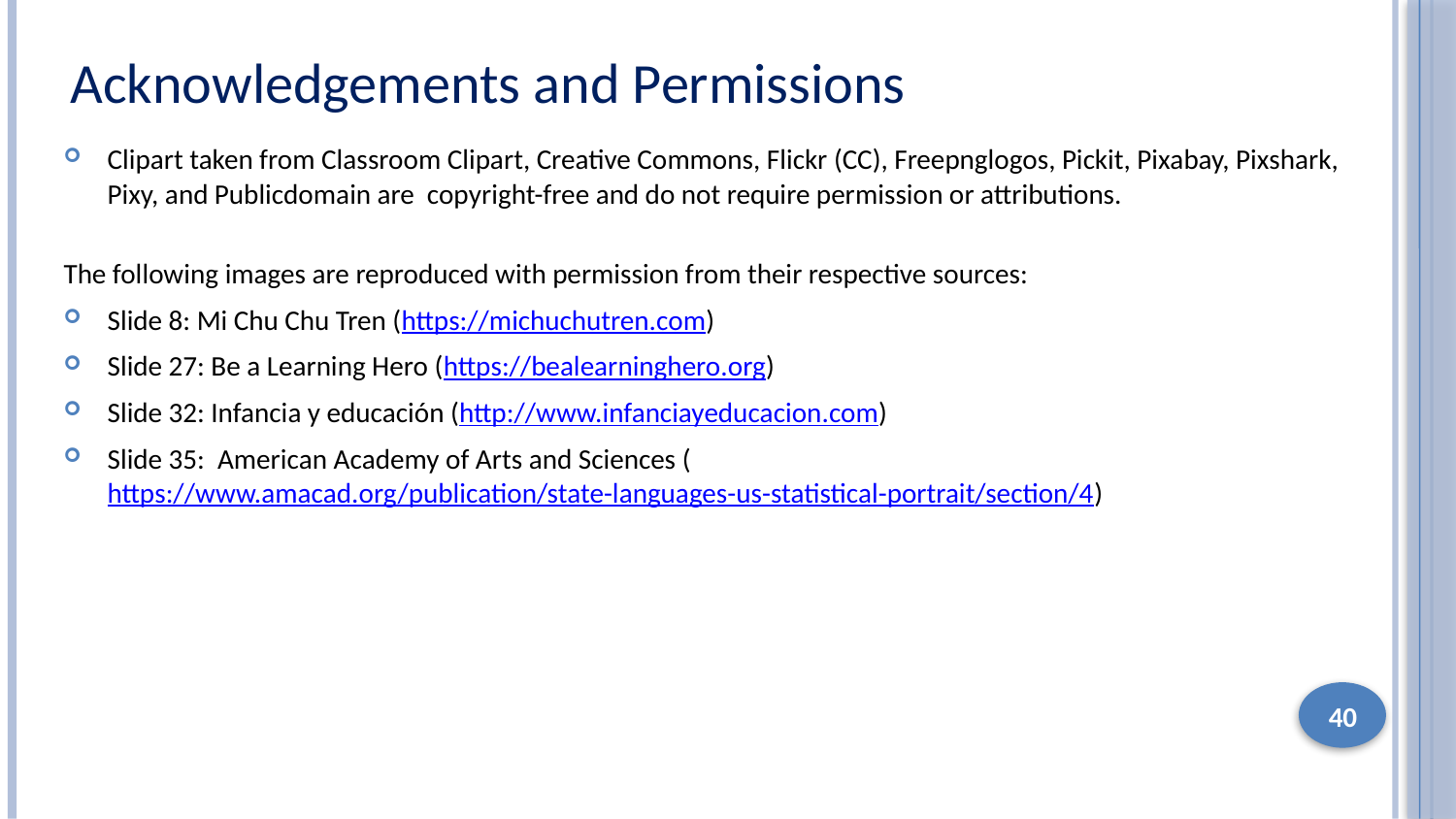

Acknowledgements and Permissions
Clipart taken from Classroom Clipart, Creative Commons, Flickr (CC), Freepnglogos, Pickit, Pixabay, Pixshark, Pixy, and Publicdomain are  copyright-free and do not require permission or attributions.
The following images are reproduced with permission from their respective sources:
Slide 8: Mi Chu Chu Tren (https://michuchutren.com)
Slide 27: Be a Learning Hero (https://bealearninghero.org)
Slide 32: Infancia y educación (http://www.infanciayeducacion.com)
Slide 35:  American Academy of Arts and Sciences (https://www.amacad.org/publication/state-languages-us-statistical-portrait/section/4)

40